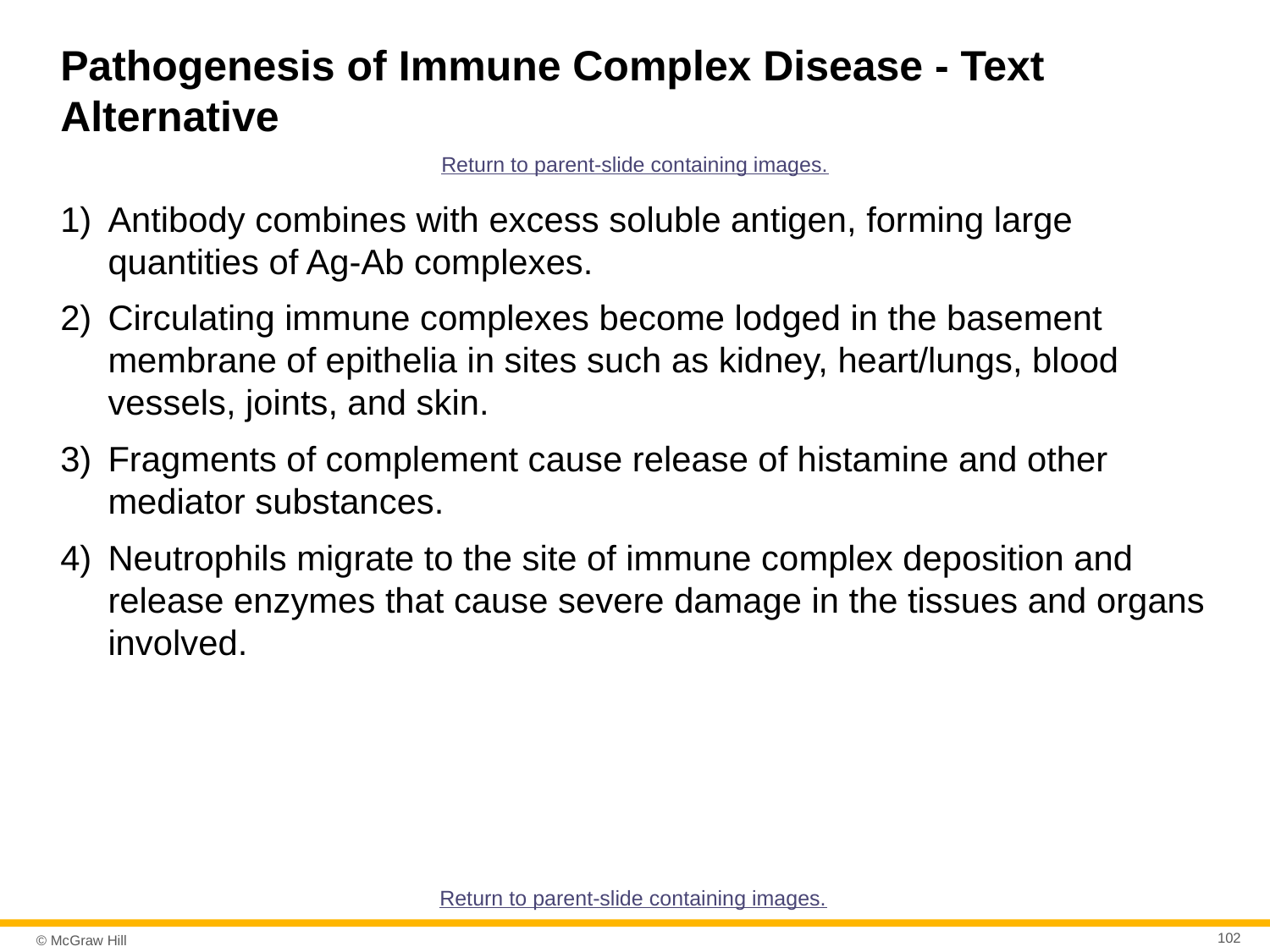

# Pathogenesis of Immune Complex Disease - Text Alternative
Return to parent-slide containing images.
Antibody combines with excess soluble antigen, forming large quantities of Ag-Ab complexes.
Circulating immune complexes become lodged in the basement membrane of epithelia in sites such as kidney, heart/lungs, blood vessels, joints, and skin.
Fragments of complement cause release of histamine and other mediator substances.
Neutrophils migrate to the site of immune complex deposition and release enzymes that cause severe damage in the tissues and organs involved.
Return to parent-slide containing images.